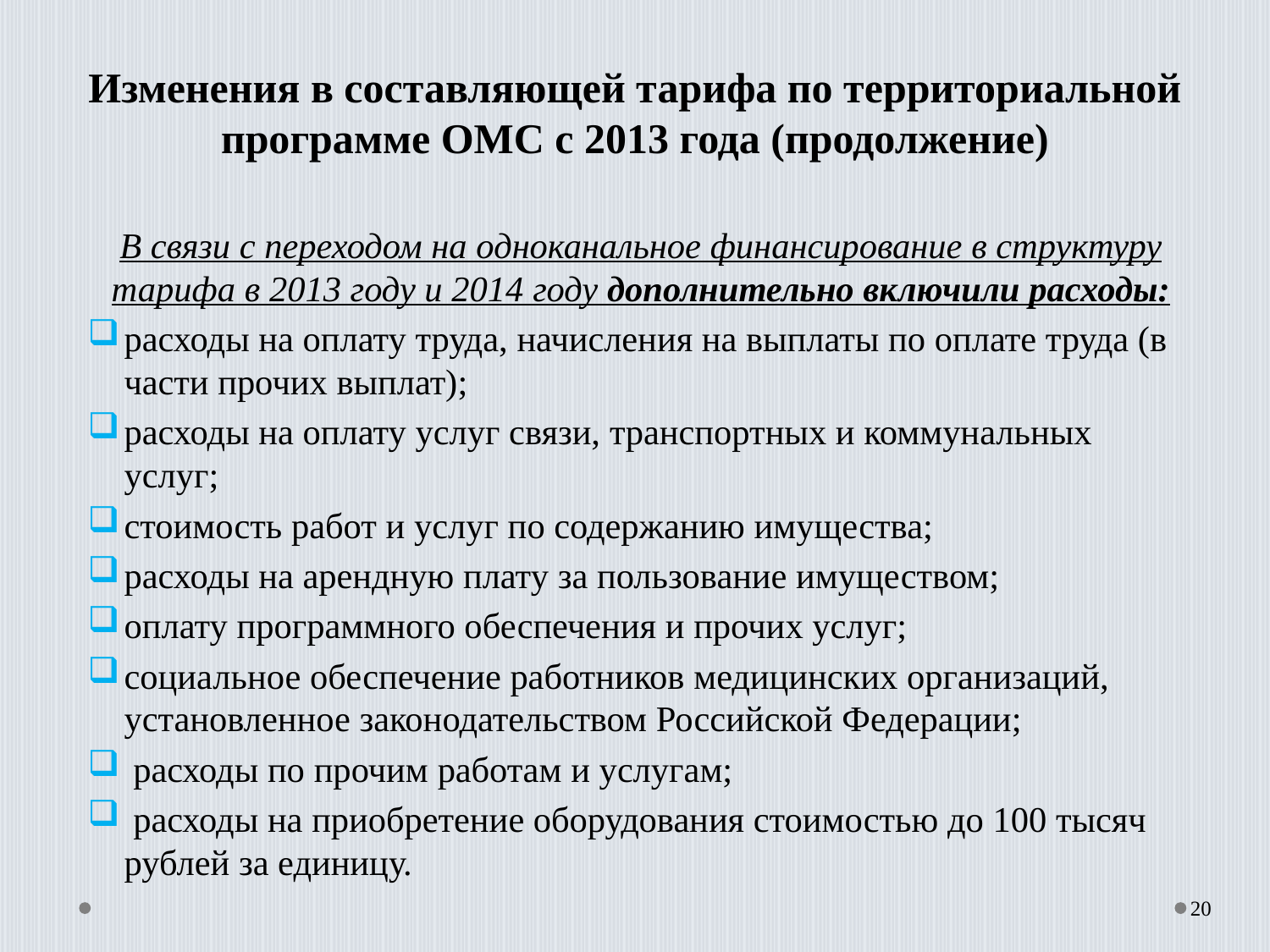

# Изменения в составляющей тарифа по территориальной программе ОМС с 2013 года (продолжение)
В связи с переходом на одноканальное финансирование в структуру тарифа в 2013 году и 2014 году дополнительно включили расходы:
расходы на оплату труда, начисления на выплаты по оплате труда (в части прочих выплат);
расходы на оплату услуг связи, транспортных и коммунальных услуг;
стоимость работ и услуг по содержанию имущества;
расходы на арендную плату за пользование имуществом;
оплату программного обеспечения и прочих услуг;
социальное обеспечение работников медицинских организаций, установленное законодательством Российской Федерации;
 расходы по прочим работам и услугам;
 расходы на приобретение оборудования стоимостью до 100 тысяч рублей за единицу.
20